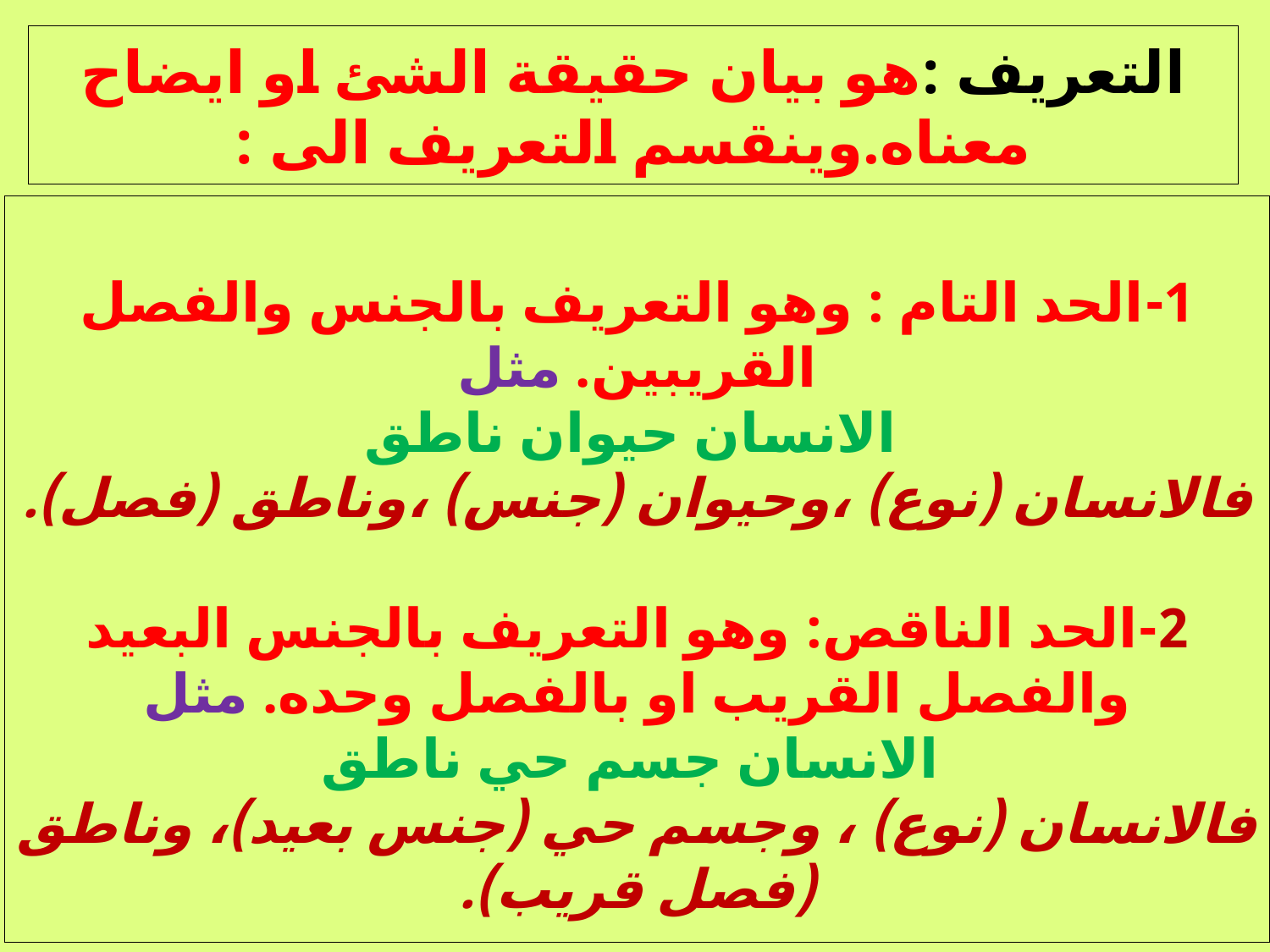

التعريف :هو بيان حقيقة الشئ او ايضاح معناه.وينقسم التعريف الى :

1-الحد التام : وهو التعريف بالجنس والفصل القريبين. مثل
 الانسان حيوان ناطق
فالانسان (نوع) ،وحيوان (جنس) ،وناطق (فصل).

2-الحد الناقص: وهو التعريف بالجنس البعيد والفصل القريب او بالفصل وحده. مثل
 الانسان جسم حي ناطق
فالانسان (نوع) ، وجسم حي (جنس بعيد)، وناطق (فصل قريب).